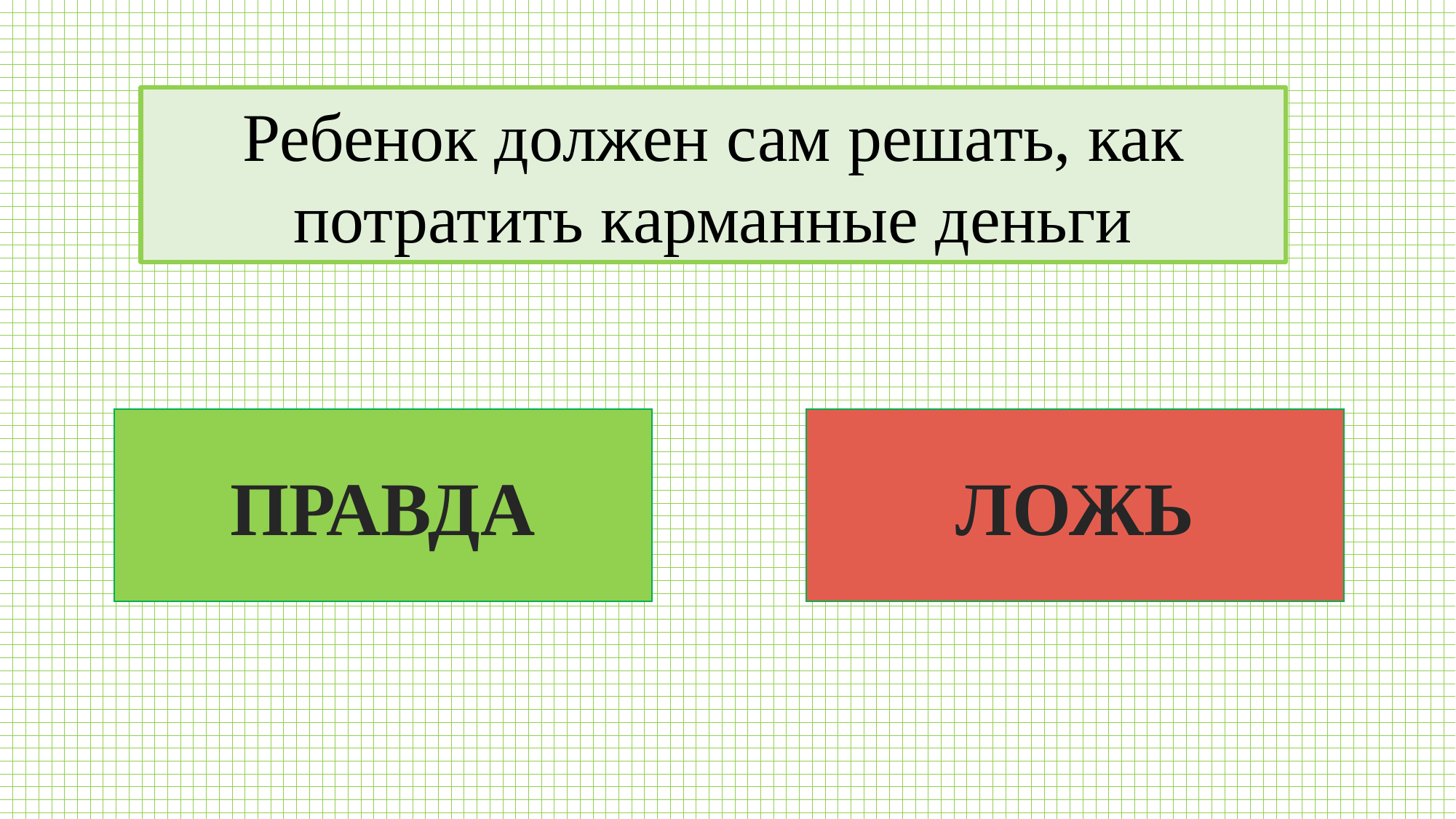

Ребенок должен сам решать, как потратить карманные деньги
ПРАВДА
ЛОЖЬ